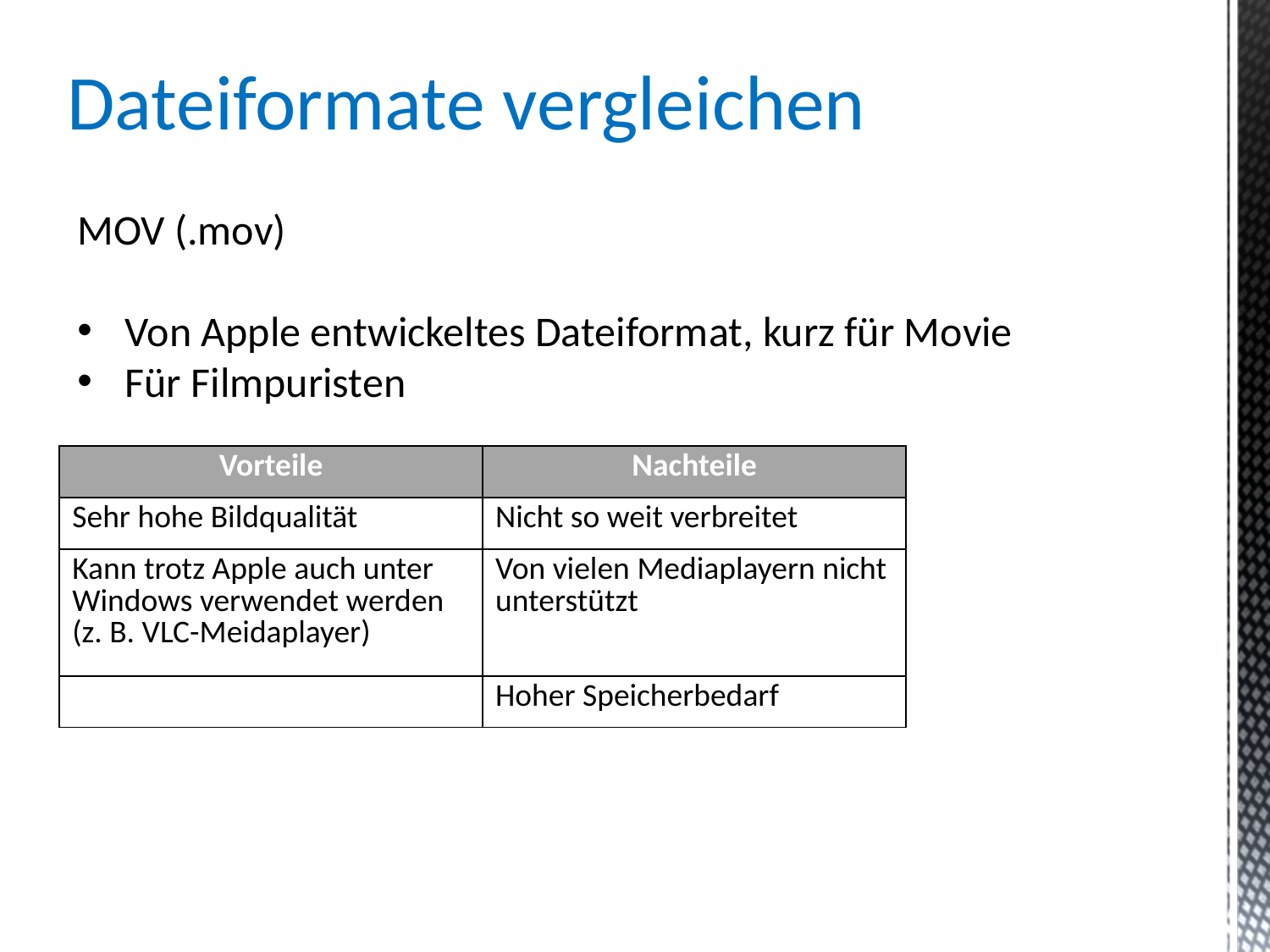

Dateiformate vergleichen
MOV (.mov)

Von Apple entwickeltes Dateiformat, kurz für Movie
Für Filmpuristen
| Vorteile | Nachteile |
| --- | --- |
| Sehr hohe Bildqualität | Nicht so weit verbreitet |
| Kann trotz Apple auch unter Windows verwendet werden (z. B. VLC-Meidaplayer) | Von vielen Mediaplayern nicht unterstützt |
|  | Hoher Speicherbedarf |